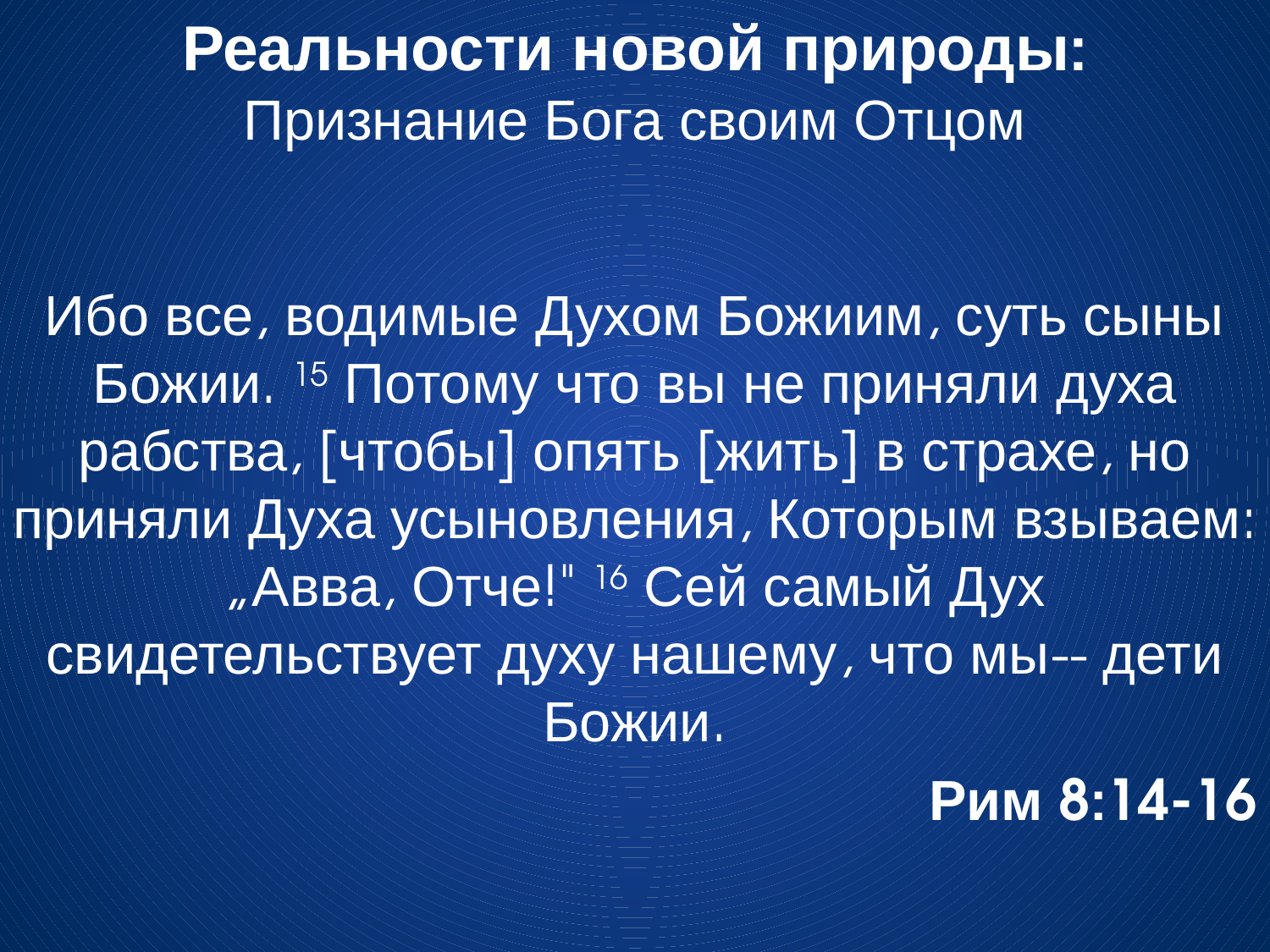

# Реальности новой природы: Признание Бога своим Отцом
Ибо все, водимые Духом Божиим, суть сыны Божии. 15 Потому что вы не приняли духа рабства, [чтобы] опять [жить] в страхе, но приняли Духа усыновления, Которым взываем: „Авва, Отче!" 16 Сей самый Дух свидетельствует духу нашему, что мы-- дети Божии.
Рим 8:14-16